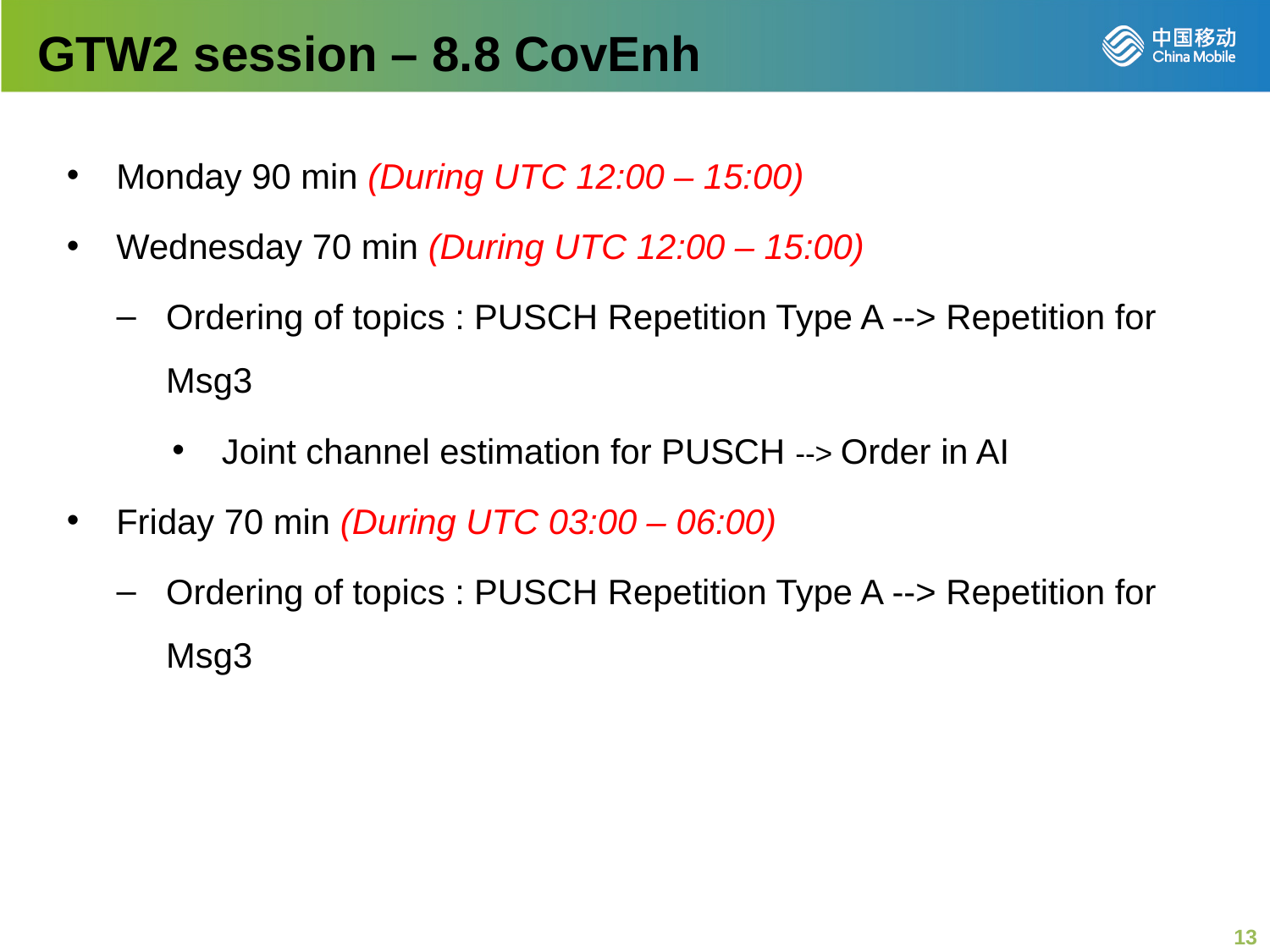

GTW2 session – 8.8 CovEnh
Monday 90 min (During UTC 12:00 – 15:00)
Wednesday 70 min (During UTC 12:00 – 15:00)
Ordering of topics : PUSCH Repetition Type A --> Repetition for Msg3
Joint channel estimation for PUSCH --> Order in AI
Friday 70 min (During UTC 03:00 – 06:00)
Ordering of topics : PUSCH Repetition Type A --> Repetition for Msg3